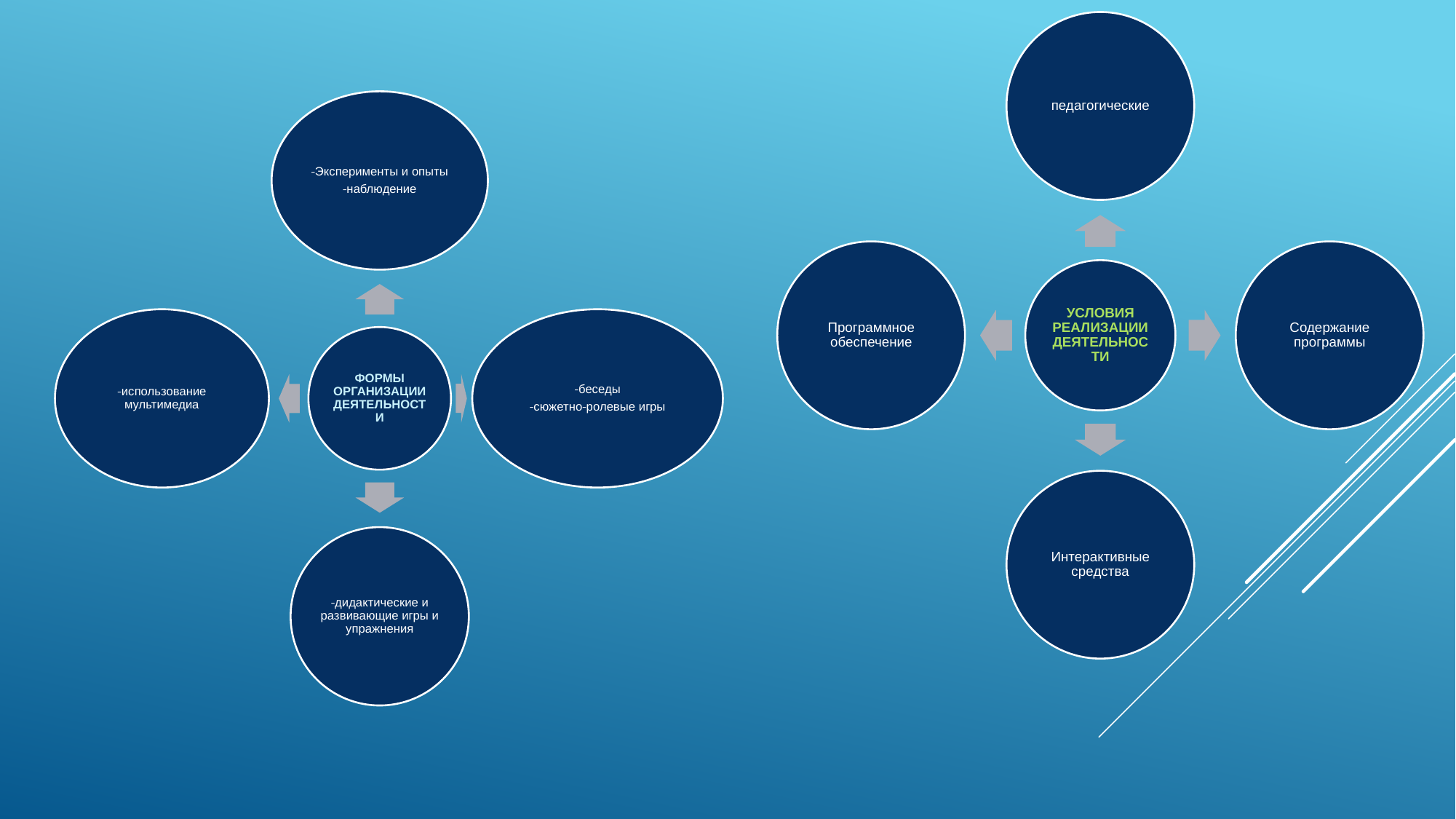

ФОРМЫ ОРГАНИЗАЦИИ ДЕЯТЕЛЬНОСТИ

-Эксперименты и опыты
-наблюдение

-беседы
-сюжетно-ролевые игры

-дидактические и развивающие игры и упражнения

-использование мультимедиа
УСЛОВИЯ РЕАЛИЗАЦИИ ДЕЯТЕЛЬНОСТИ

педагогические

Содержание программы

Интерактивные средства

Программное обеспечение
#